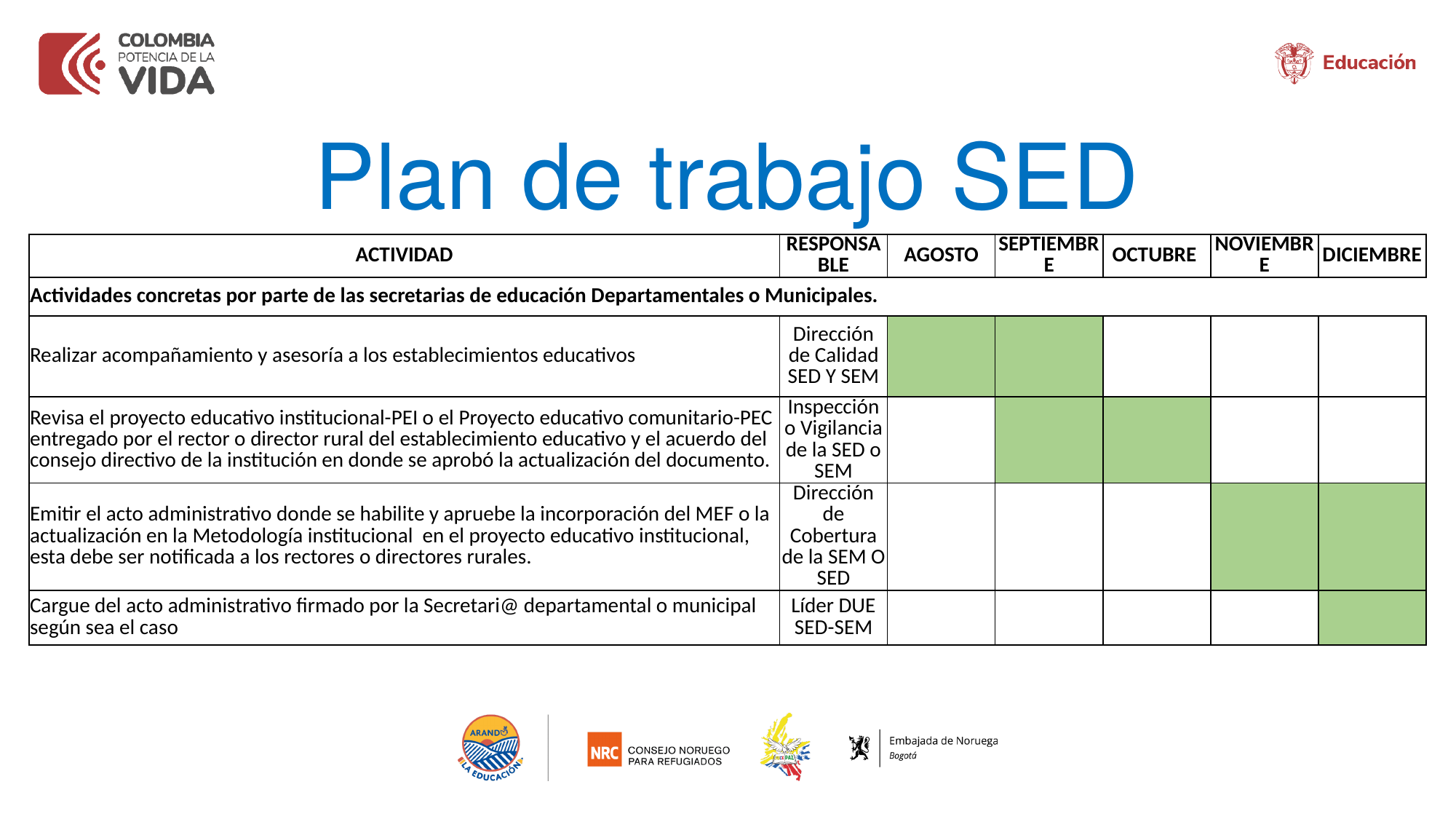

# Plan de trabajo SED
| ACTIVIDAD | RESPONSABLE | AGOSTO | SEPTIEMBRE | OCTUBRE | NOVIEMBRE | DICIEMBRE |
| --- | --- | --- | --- | --- | --- | --- |
| Actividades concretas por parte de las secretarias de educación Departamentales o Municipales. |  |  |  |  |  |  |
| Realizar acompañamiento y asesoría a los establecimientos educativos | Dirección de Calidad SED Y SEM |  |  |  |  |  |
| Revisa el proyecto educativo institucional-PEI o el Proyecto educativo comunitario-PEC entregado por el rector o director rural del establecimiento educativo y el acuerdo del consejo directivo de la institución en donde se aprobó la actualización del documento. | Inspección o Vigilancia de la SED o SEM |  |  |  |  |  |
| Emitir el acto administrativo donde se habilite y apruebe la incorporación del MEF o la actualización en la Metodología institucional en el proyecto educativo institucional, esta debe ser notificada a los rectores o directores rurales. | Dirección de Cobertura de la SEM O SED |  |  |  |  |  |
| Cargue del acto administrativo firmado por la Secretari@ departamental o municipal según sea el caso | Líder DUE SED-SEM |  |  |  |  |  |